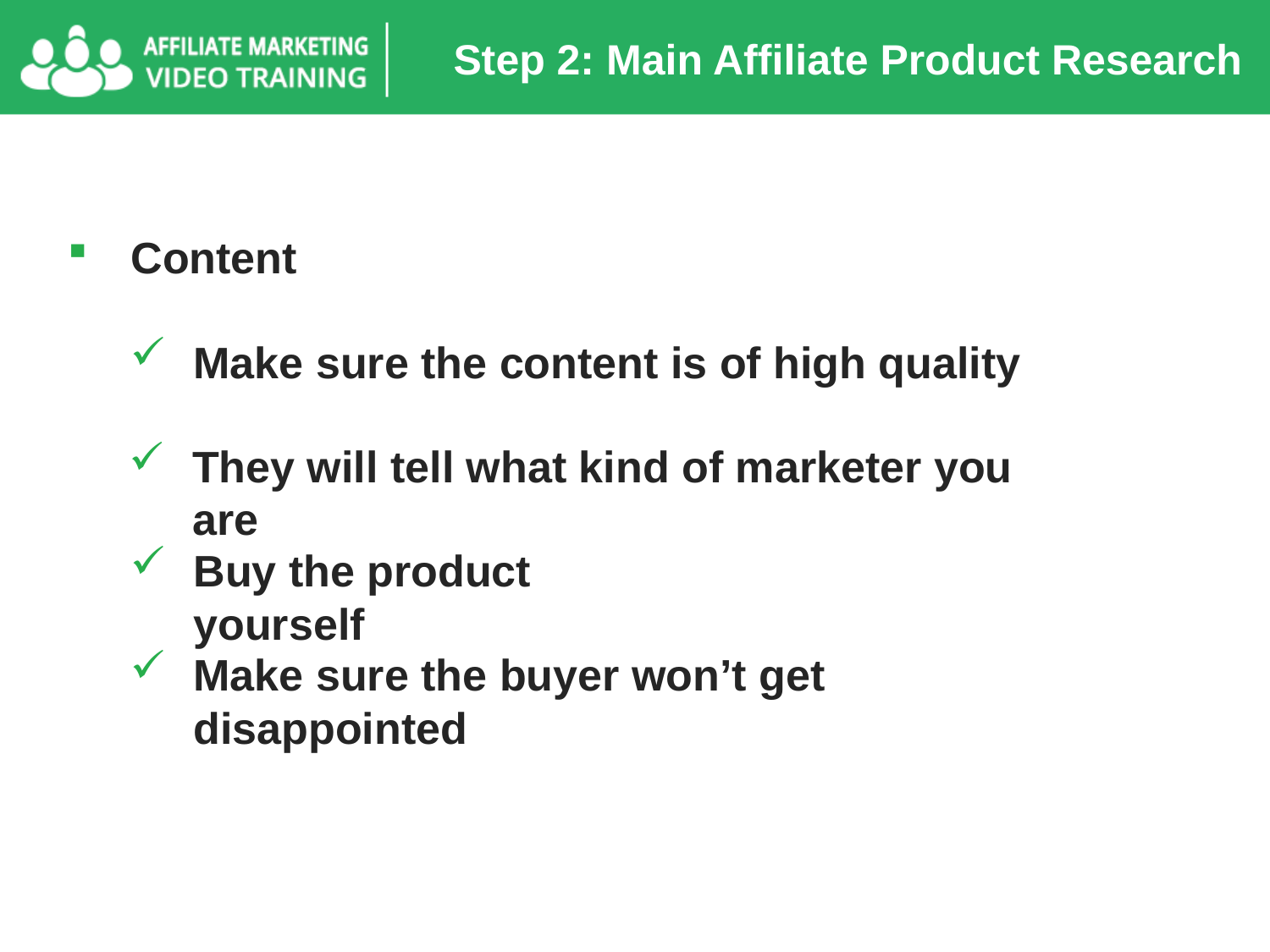

Step 2: Main Affiliate Product Research
Content
Make sure the content is of high quality
They will tell what kind of marketer you are
Buy the product yourself
Make sure the buyer won’t get disappointed